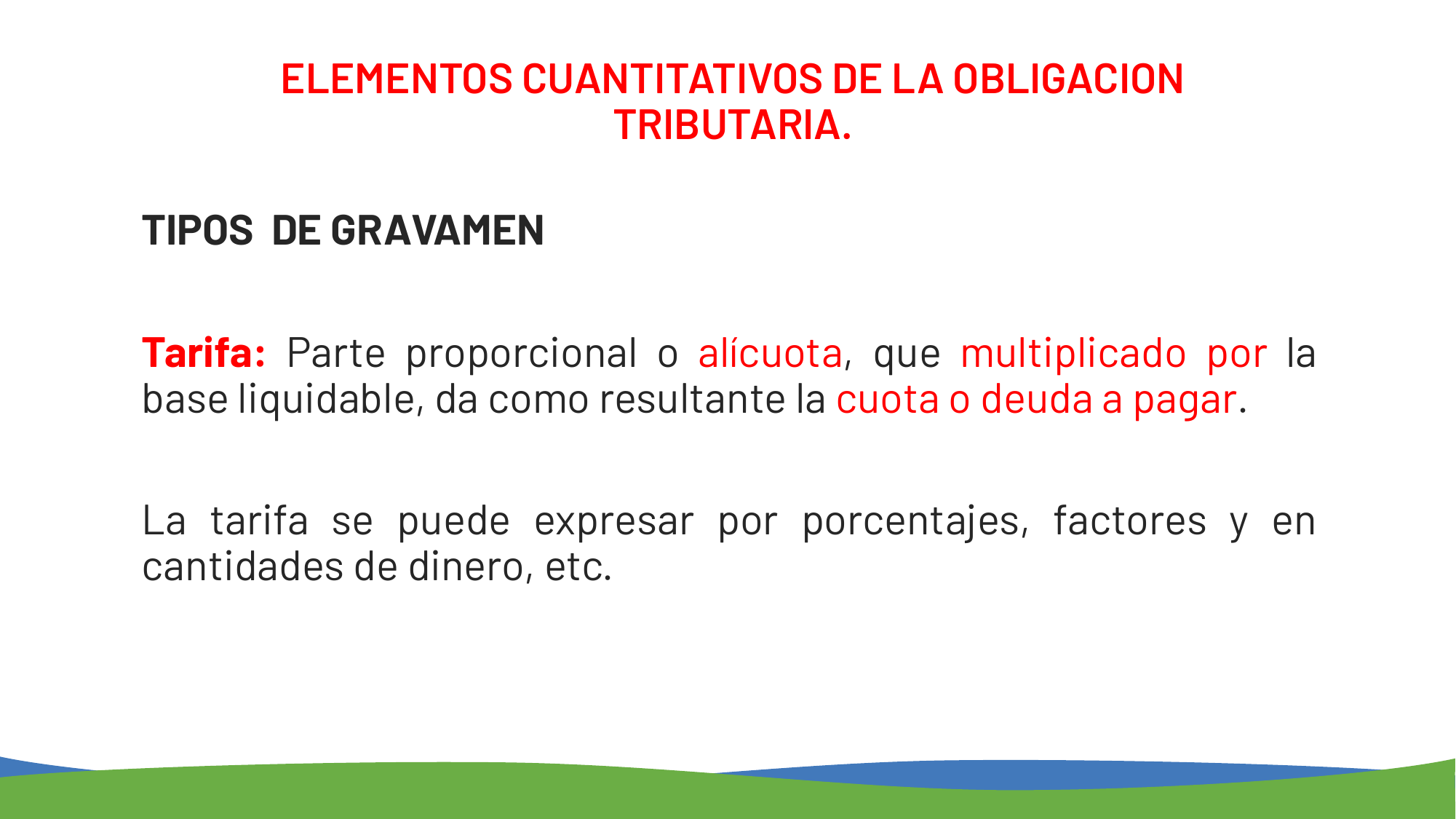

ELEMENTOS CUANTITATIVOS DE LA OBLIGACION TRIBUTARIA.
TIPOS  DE GRAVAMEN

Tarifa: Parte proporcional o alícuota, que multiplicado por la base liquidable, da como resultante la cuota o deuda a pagar.

La tarifa se puede expresar por porcentajes, factores y en cantidades de dinero, etc.